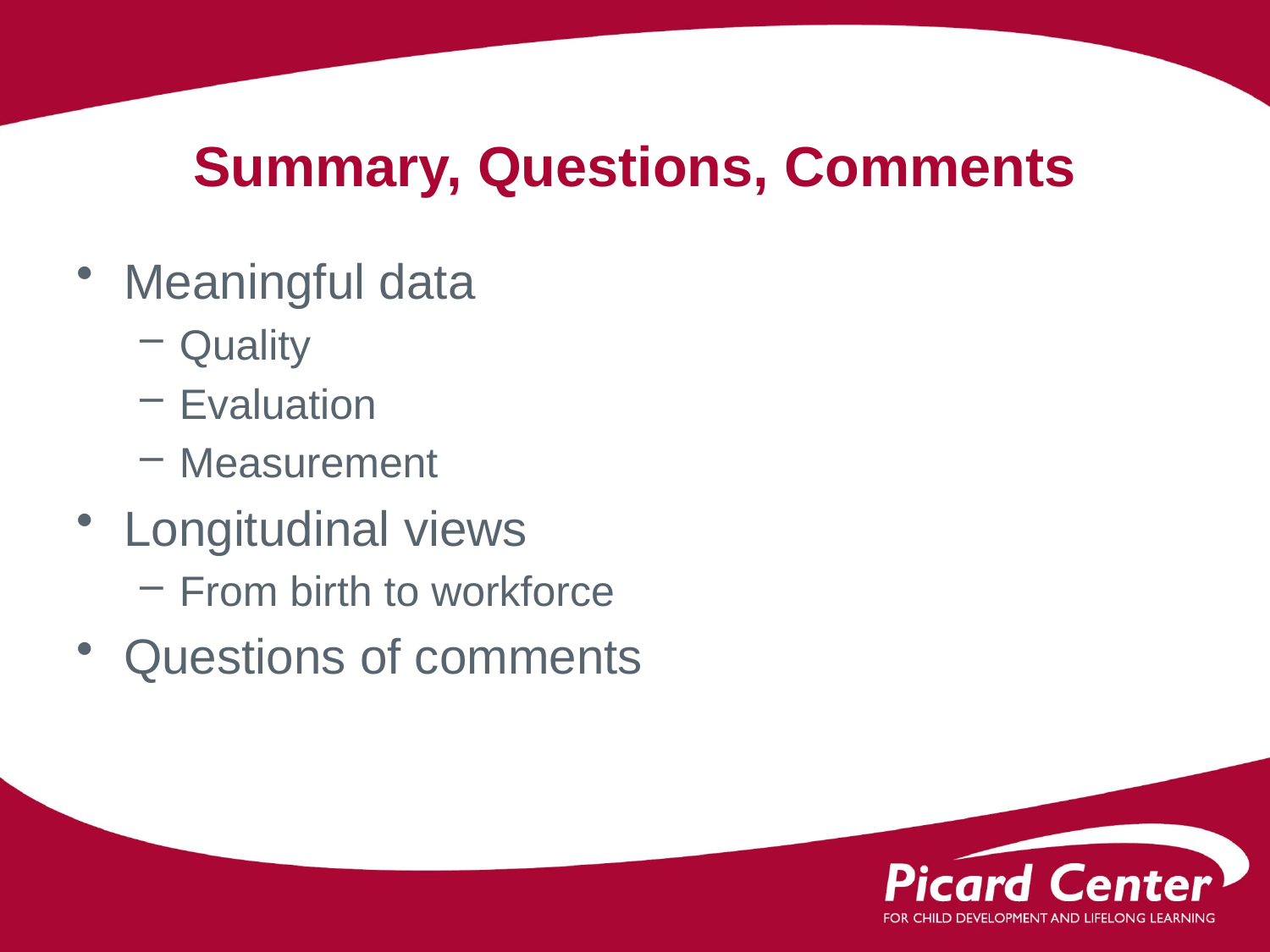

# Summary, Questions, Comments
Meaningful data
Quality
Evaluation
Measurement
Longitudinal views
From birth to workforce
Questions of comments